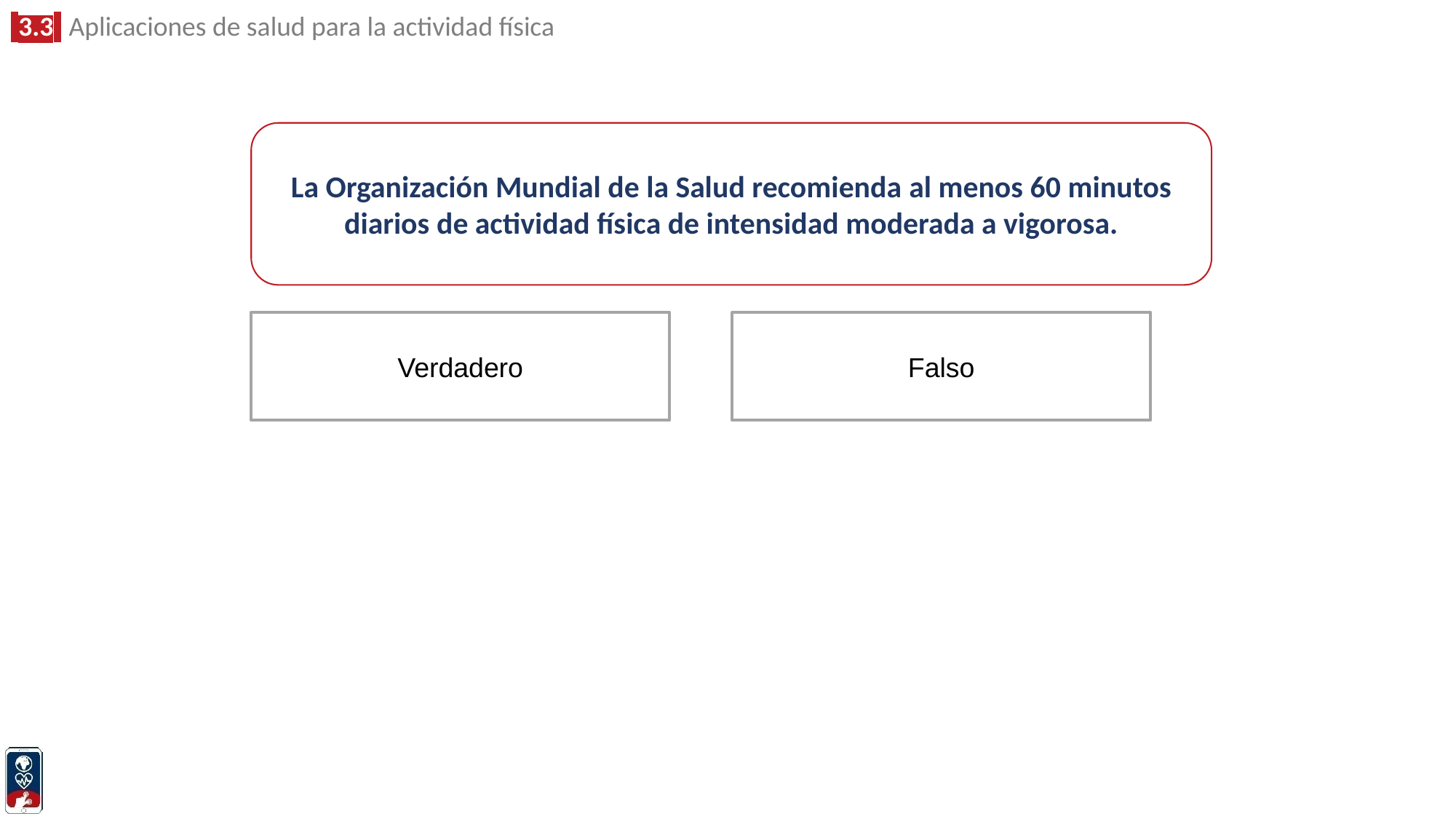

La Organización Mundial de la Salud recomienda al menos 60 minutos diarios de actividad física de intensidad moderada a vigorosa.
Verdadero
Falso